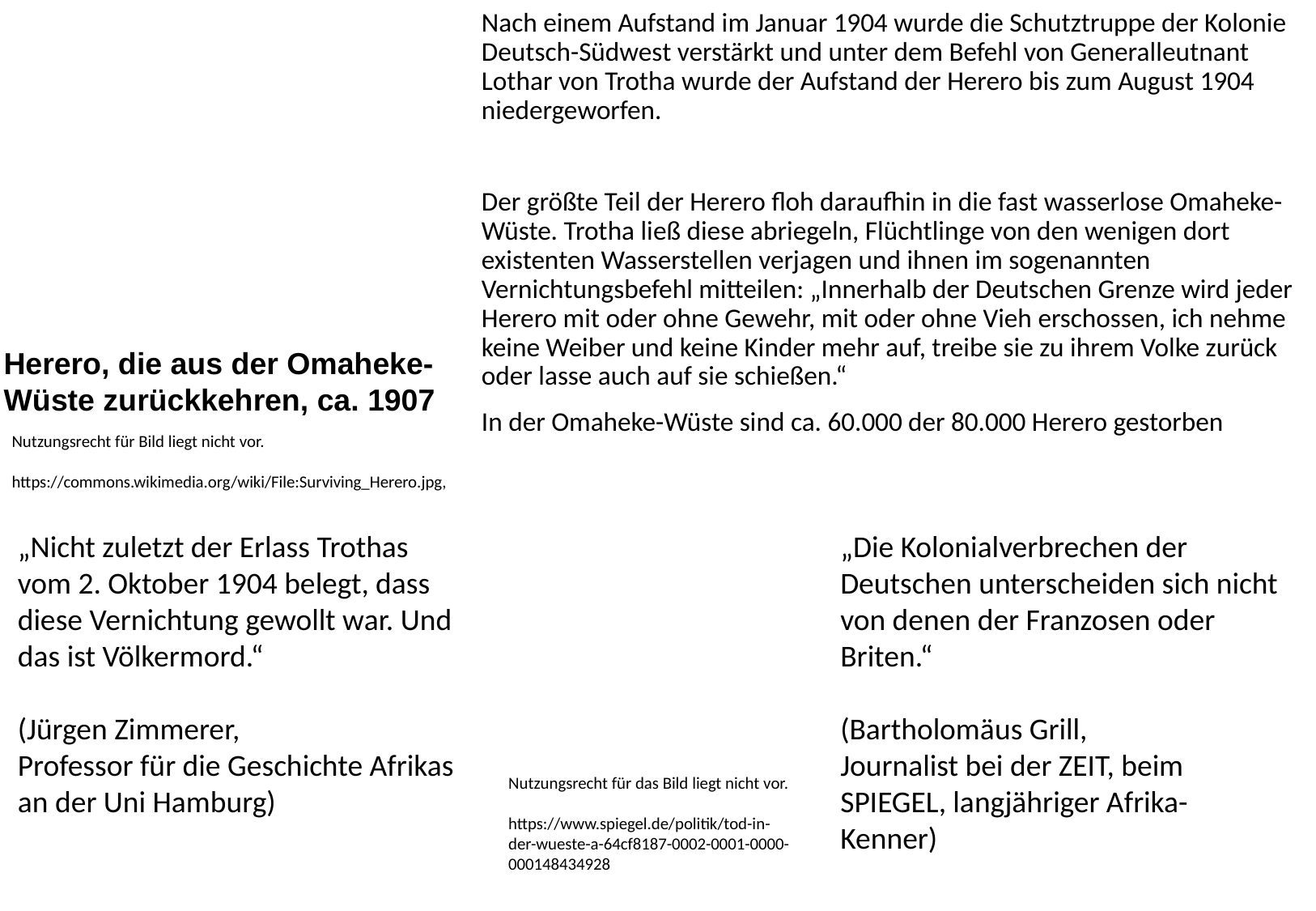

Nach einem Aufstand im Januar 1904 wurde die Schutztruppe der Kolonie Deutsch-Südwest verstärkt und unter dem Befehl von Generalleutnant Lothar von Trotha wurde der Aufstand der Herero bis zum August 1904 niedergeworfen.

Der größte Teil der Herero floh daraufhin in die fast wasserlose Omaheke-Wüste. Trotha ließ diese abriegeln, Flüchtlinge von den wenigen dort existenten Wasserstellen verjagen und ihnen im sogenannten Vernichtungsbefehl mitteilen: „Innerhalb der Deutschen Grenze wird jeder Herero mit oder ohne Gewehr, mit oder ohne Vieh erschossen, ich nehme keine Weiber und keine Kinder mehr auf, treibe sie zu ihrem Volke zurück oder lasse auch auf sie schießen.“
In der Omaheke-Wüste sind ca. 60.000 der 80.000 Herero gestorben
Herero, die aus der Omaheke-Wüste zurückkehren, ca. 1907
Nutzungsrecht für Bild liegt nicht vor.

https://commons.wikimedia.org/wiki/File:Surviving_Herero.jpg,
„Nicht zuletzt der Erlass Trothas vom 2. Oktober 1904 belegt, dass diese Vernichtung gewollt war. Und das ist Völkermord.“

(Jürgen Zimmerer,
Professor für die Geschichte Afrikas an der Uni Hamburg)

„Die Kolonialverbrechen der Deutschen unterscheiden sich nicht von denen der Franzosen oder Briten.“

(Bartholomäus Grill,
Journalist bei der ZEIT, beim SPIEGEL, langjähriger Afrika-Kenner)

Nutzungsrecht für das Bild liegt nicht vor.

https://www.spiegel.de/politik/tod-in-der-wueste-a-64cf8187-0002-0001-0000-000148434928